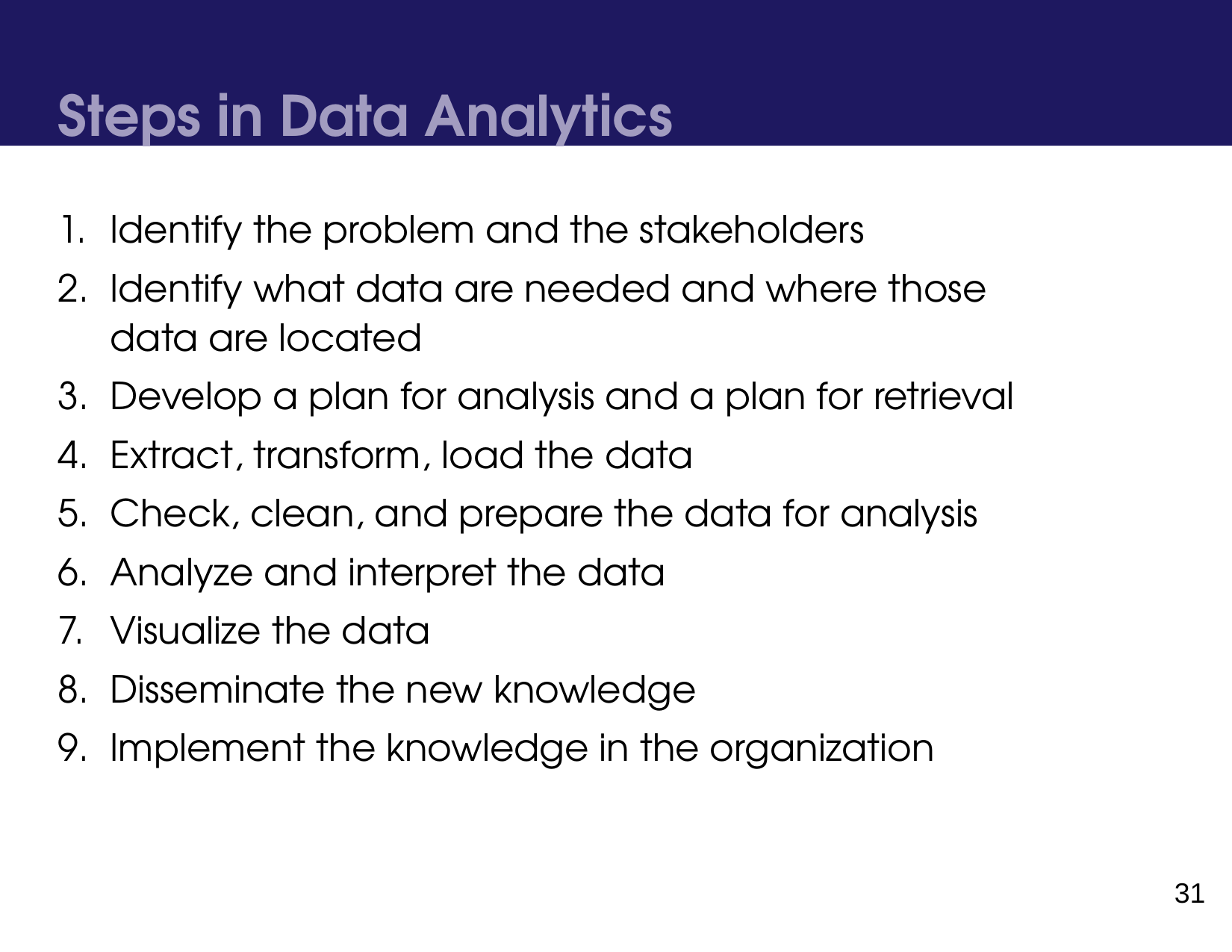

# Steps in Data Analytics
Identify the problem and the stakeholders
Identify what data are needed and where those data are located
Develop a plan for analysis and a plan for retrieval
Extract, transform, load the data
Check, clean, and prepare the data for analysis
Analyze and interpret the data
Visualize the data
Disseminate the new knowledge
Implement the knowledge in the organization
31